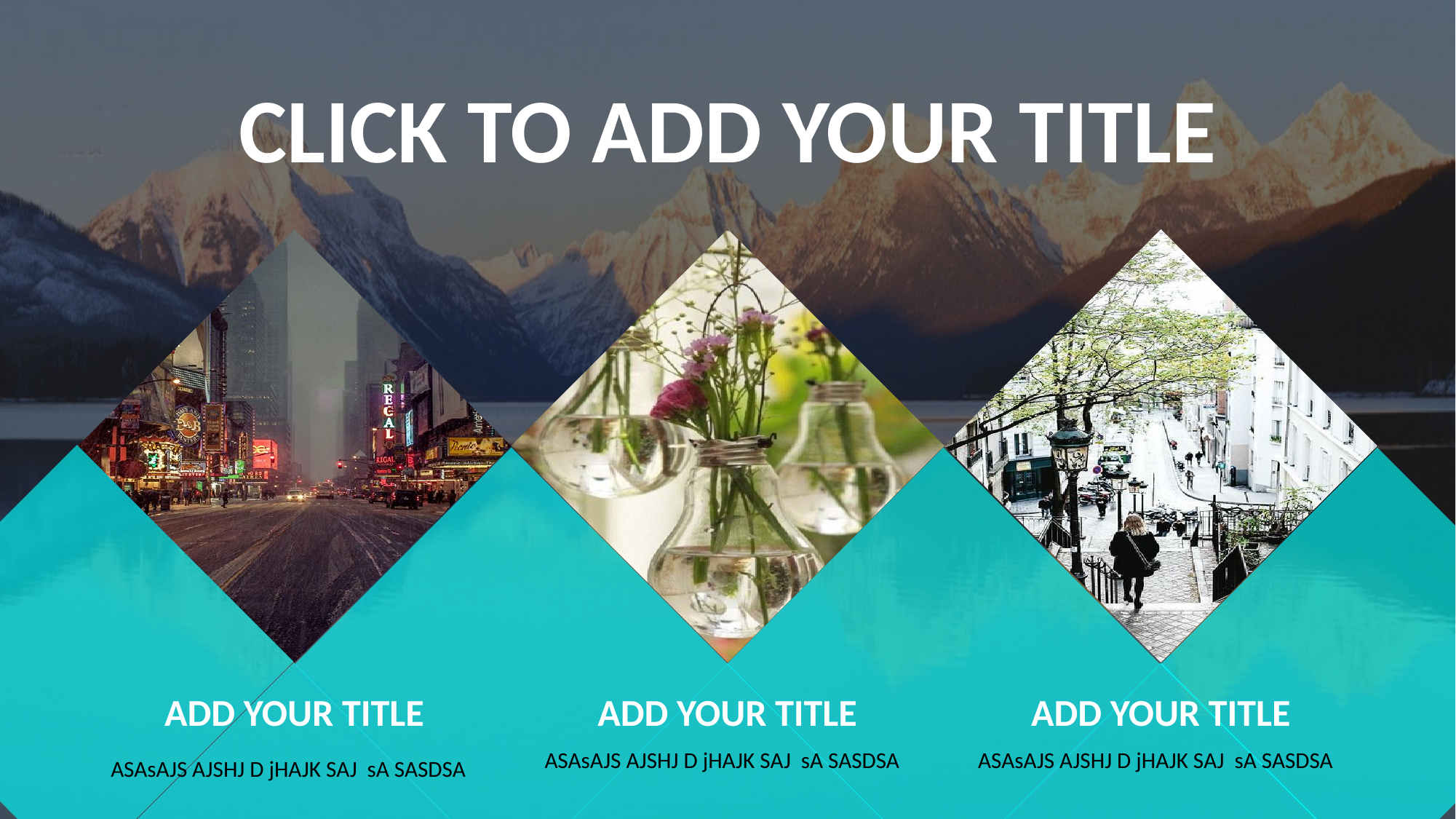

CLICK TO ADD YOUR TITLE

ADD YOUR TITLE
ADD YOUR TITLE
ADD YOUR TITLE
ASAsAJS AJSHJ D jHAJK SAJ  sA SASDSA
ASAsAJS AJSHJ D jHAJK SAJ  sA SASDSA
ASAsAJS AJSHJ D jHAJK SAJ  sA SASDSA